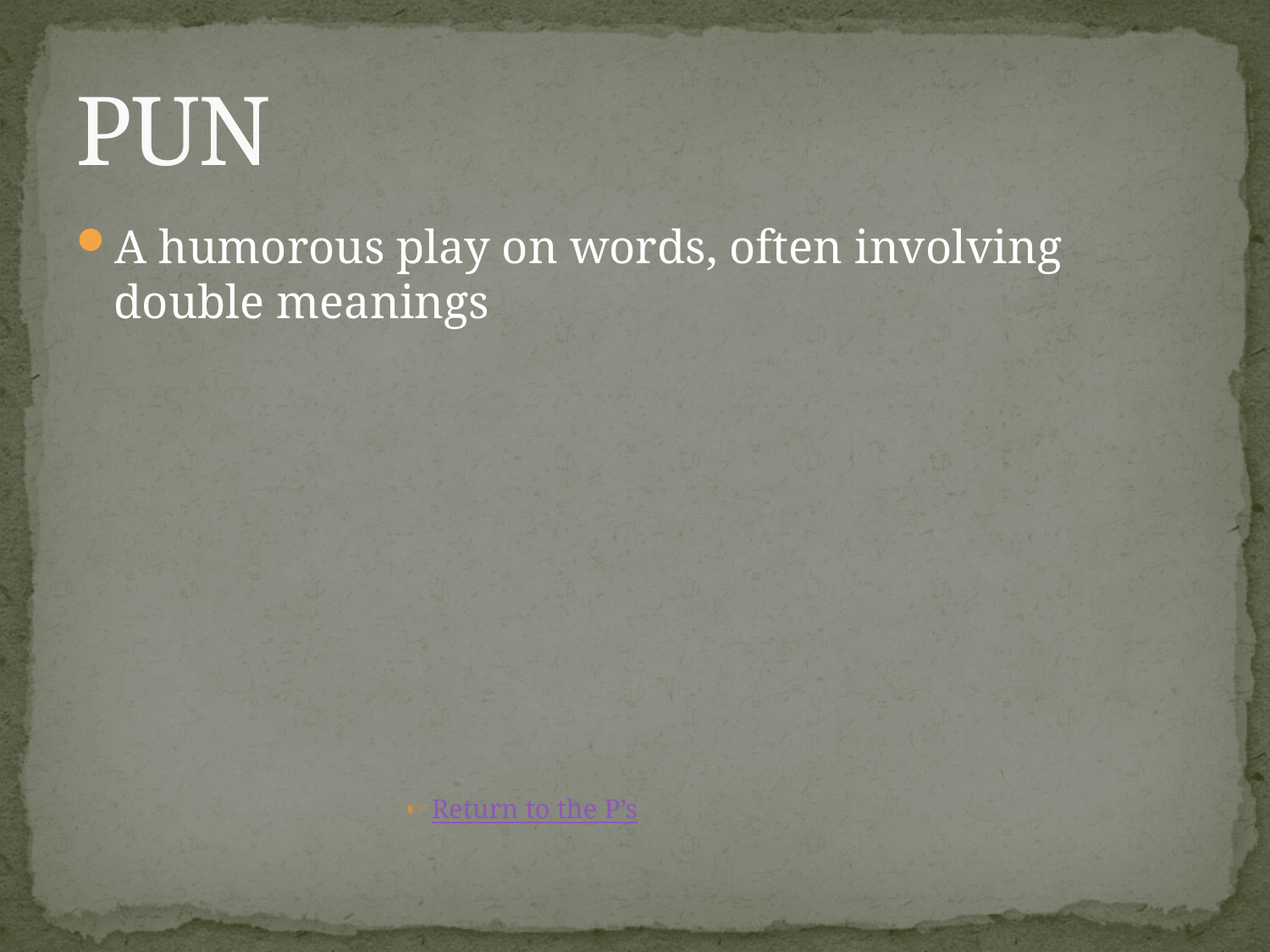

# PUN
A humorous play on words, often involving double meanings

Return to the P’s